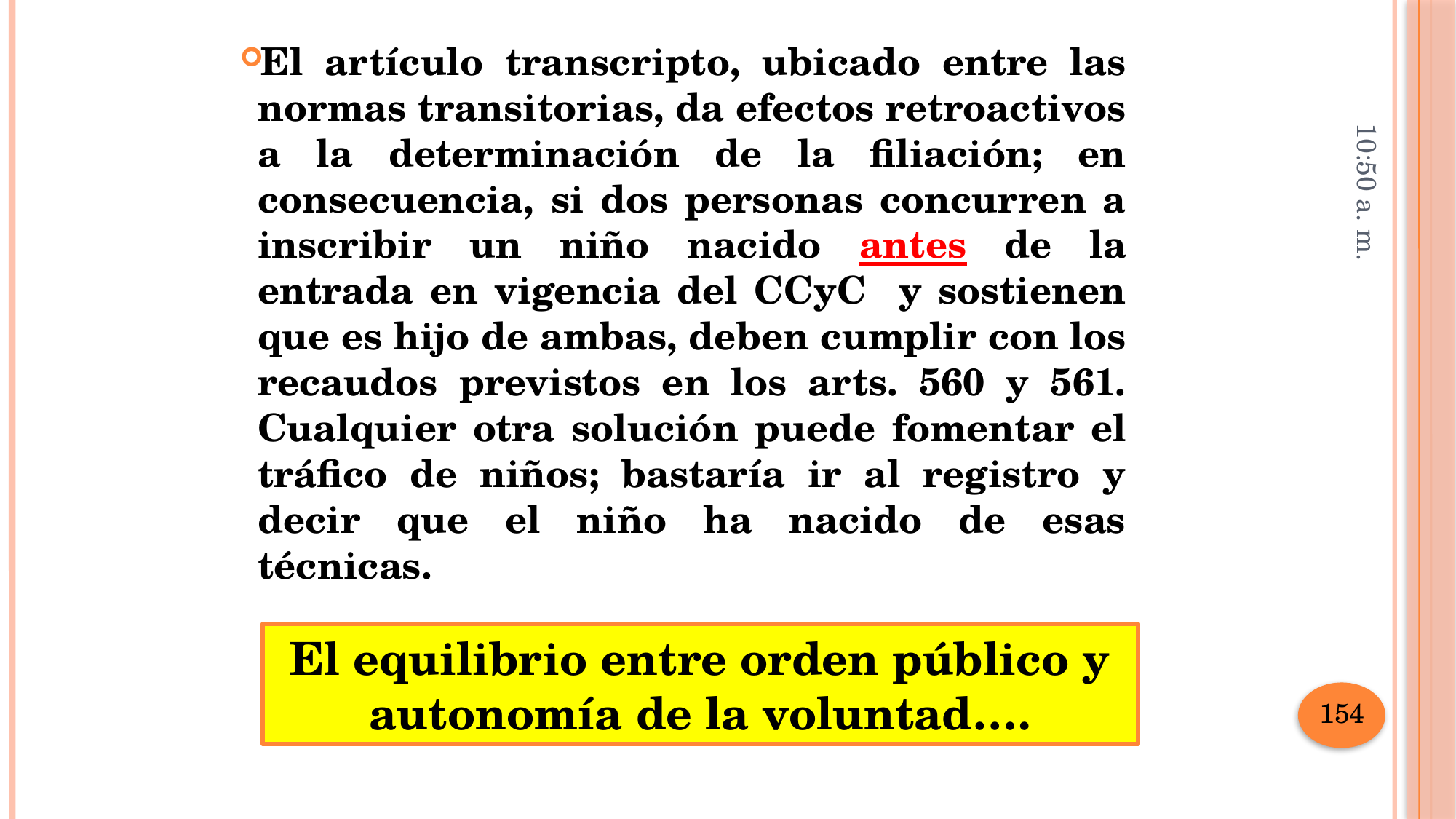

El artículo transcripto, ubicado entre las normas transitorias, da efectos retroactivos a la determinación de la filiación; en consecuencia, si dos personas concurren a inscribir un niño nacido antes de la entrada en vigencia del CCyC  y sostienen que es hijo de ambas, deben cumplir con los recaudos previstos en los arts. 560 y 561. Cualquier otra solución puede fomentar el tráfico de niños; bastaría ir al registro y decir que el niño ha nacido de esas técnicas.

10:50 a. m.
El equilibrio entre orden público y autonomía de la voluntad….
154